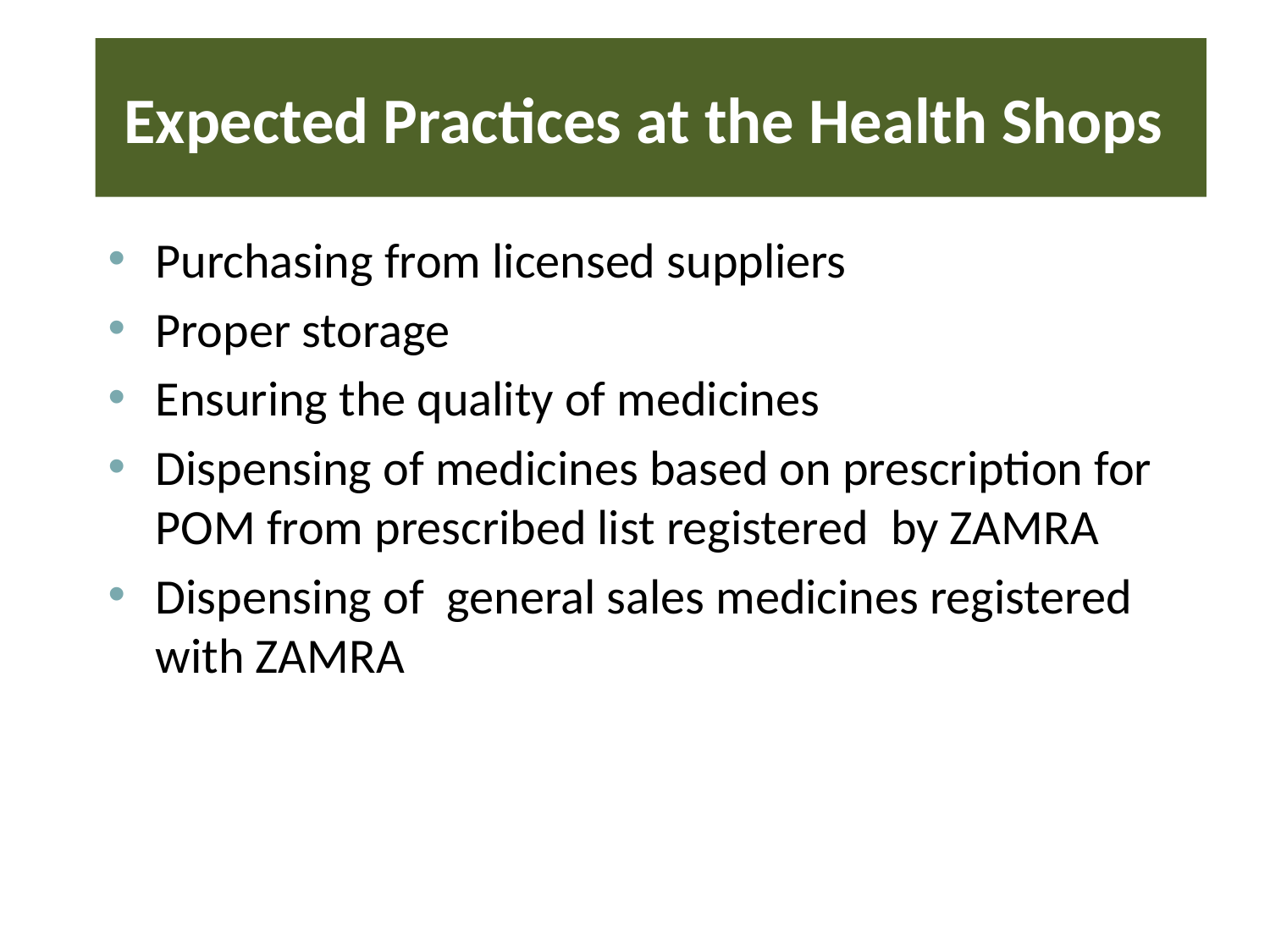

# Expected Practices at the Health Shops
Purchasing from licensed suppliers
Proper storage
Ensuring the quality of medicines
Dispensing of medicines based on prescription for POM from prescribed list registered  by ZAMRA
Dispensing of  general sales medicines registered  with ZAMRA